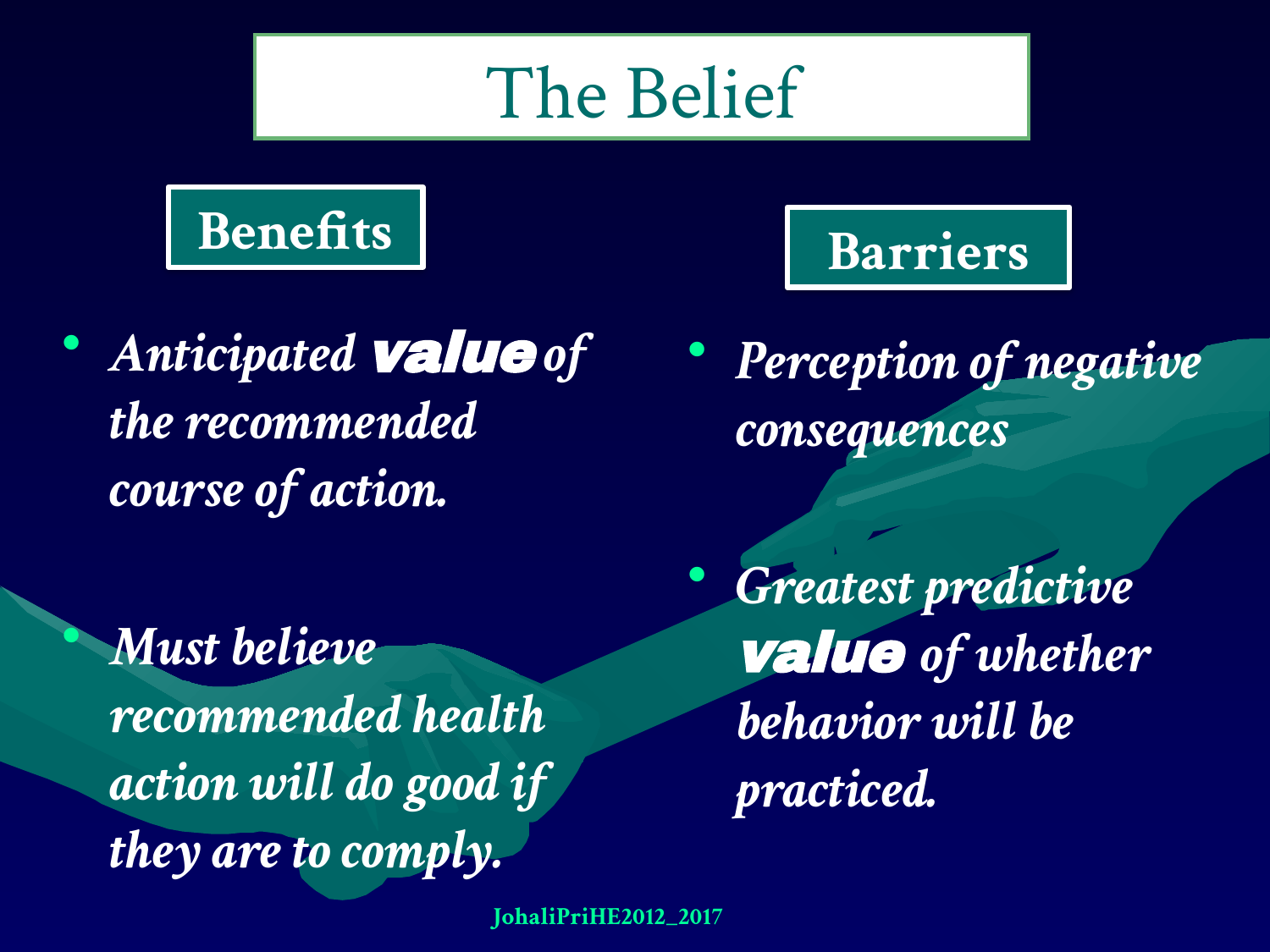

# The Belief
Benefits
Barriers
Anticipated value of the recommended course of action.

Must believe  recommended health action will do good if they are to comply.

Perception of negative consequences

Greatest predictive value of whether behavior will be practiced.
JohaliPriHE2012_2017